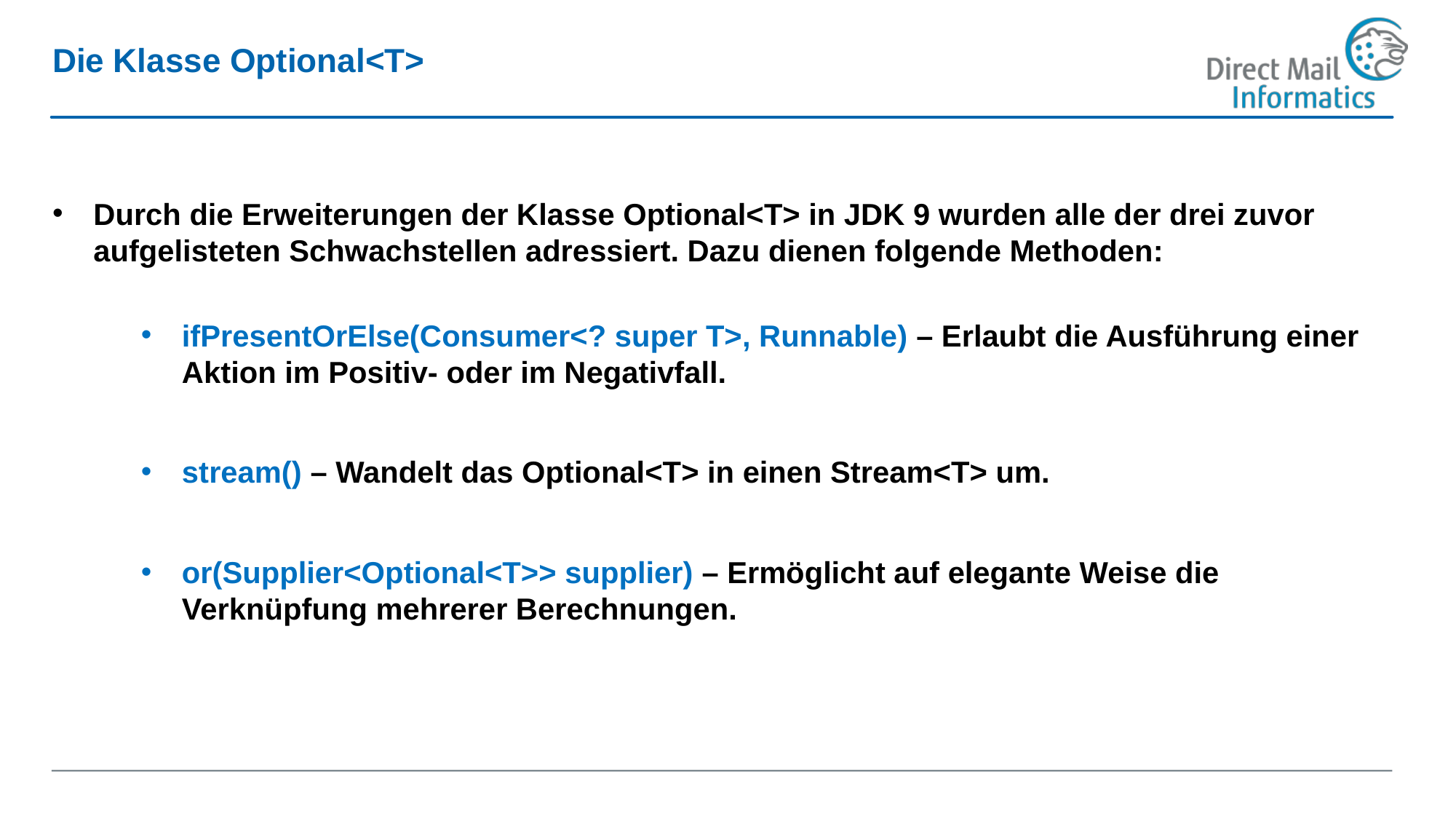

# Die Klasse Optional<T>

Durch die Erweiterungen der Klasse Optional<T> in JDK 9 wurden alle der drei zuvor aufgelisteten Schwachstellen adressiert. Dazu dienen folgende Methoden:

ifPresentOrElse(Consumer<? super T>, Runnable) – Erlaubt die Ausführung einer Aktion im Positiv- oder im Negativfall.

stream() – Wandelt das Optional<T> in einen Stream<T> um.

or(Supplier<Optional<T>> supplier) – Ermöglicht auf elegante Weise die Verknüpfung mehrerer Berechnungen.